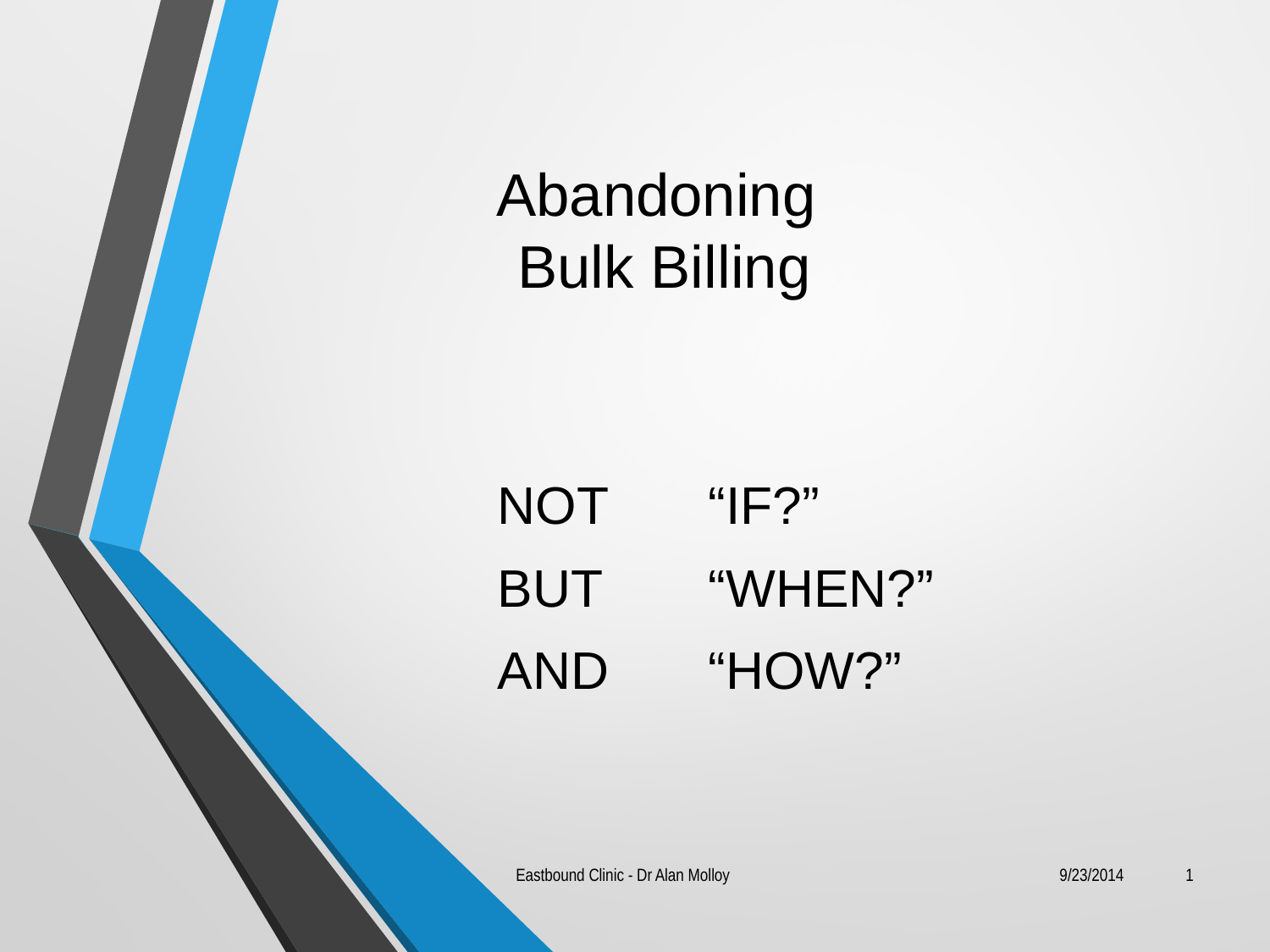

# Abandoning Bulk Billing
NOT 		“IF?”
BUT 		“WHEN?”
AND 	“HOW?”
Eastbound Clinic - Dr Alan Molloy
9/23/2014
1